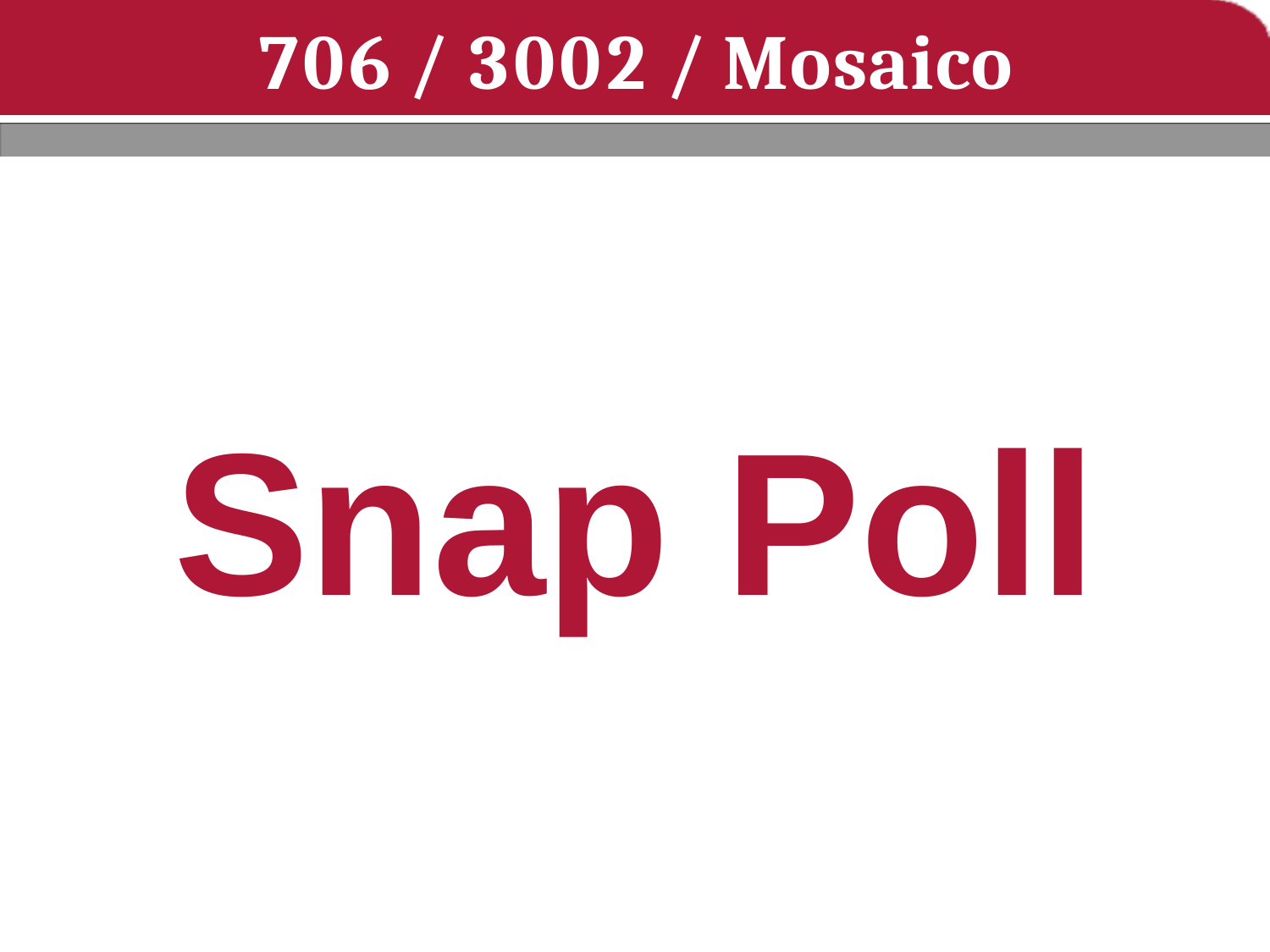

# 706 / 3002 / Mosaico
Snap Poll